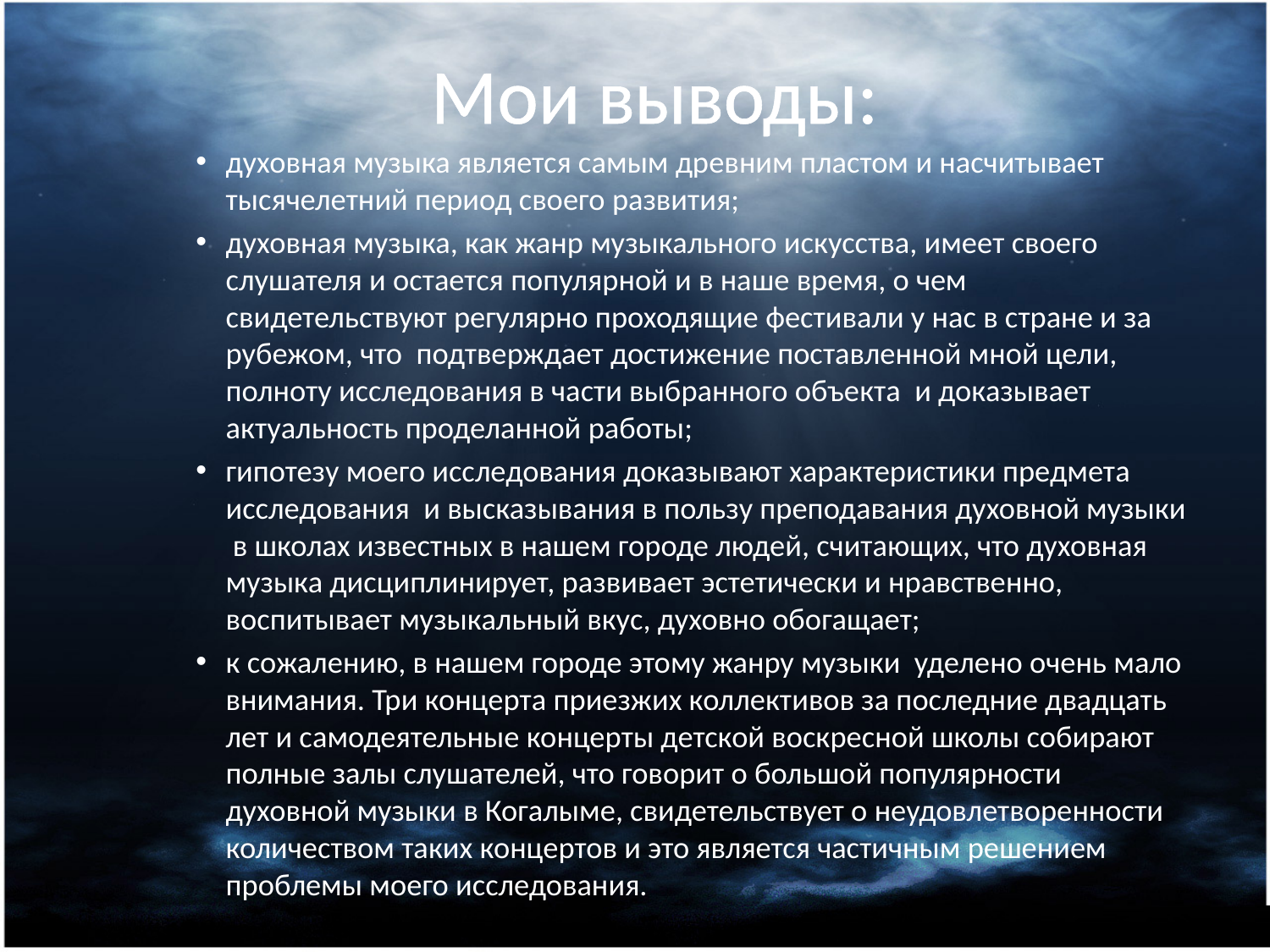

#
Мои выводы:
духовная музыка является самым древним пластом и насчитывает тысячелетний период своего развития;
духовная музыка, как жанр музыкального искусства, имеет своего слушателя и остается популярной и в наше время, о чем свидетельствуют регулярно проходящие фестивали у нас в стране и за рубежом, что  подтверждает достижение поставленной мной цели, полноту исследования в части выбранного объекта  и доказывает актуальность проделанной работы;
гипотезу моего исследования доказывают характеристики предмета исследования  и высказывания в пользу преподавания духовной музыки  в школах известных в нашем городе людей, считающих, что духовная музыка дисциплинирует, развивает эстетически и нравственно, воспитывает музыкальный вкус, духовно обогащает;
к сожалению, в нашем городе этому жанру музыки  уделено очень мало внимания. Три концерта приезжих коллективов за последние двадцать лет и самодеятельные концерты детской воскресной школы собирают полные залы слушателей, что говорит о большой популярности духовной музыки в Когалыме, свидетельствует о неудовлетворенности  количеством таких концертов и это является частичным решением проблемы моего исследования.